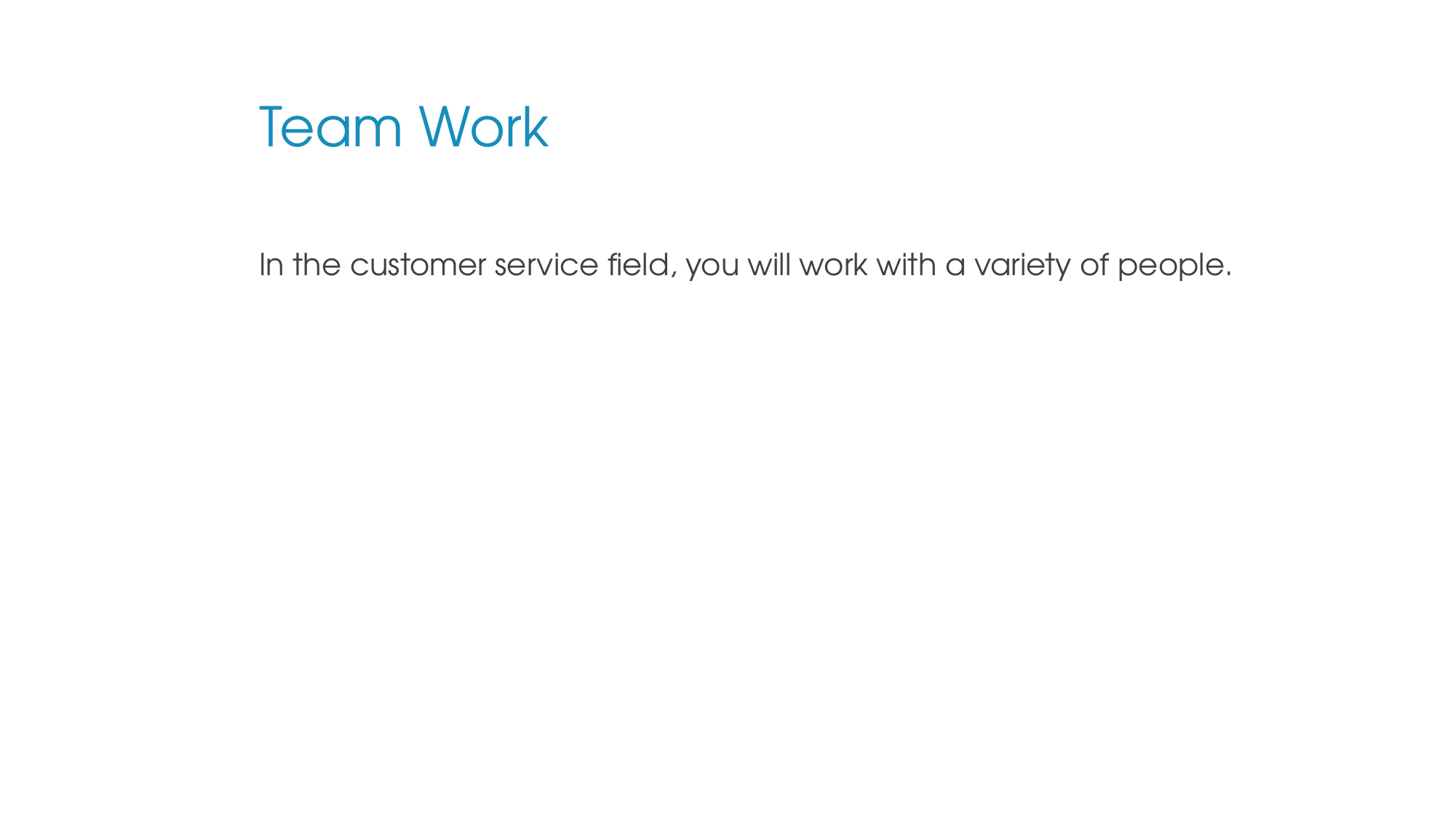

# Team Work
In the customer service field, you will work with a variety of people.